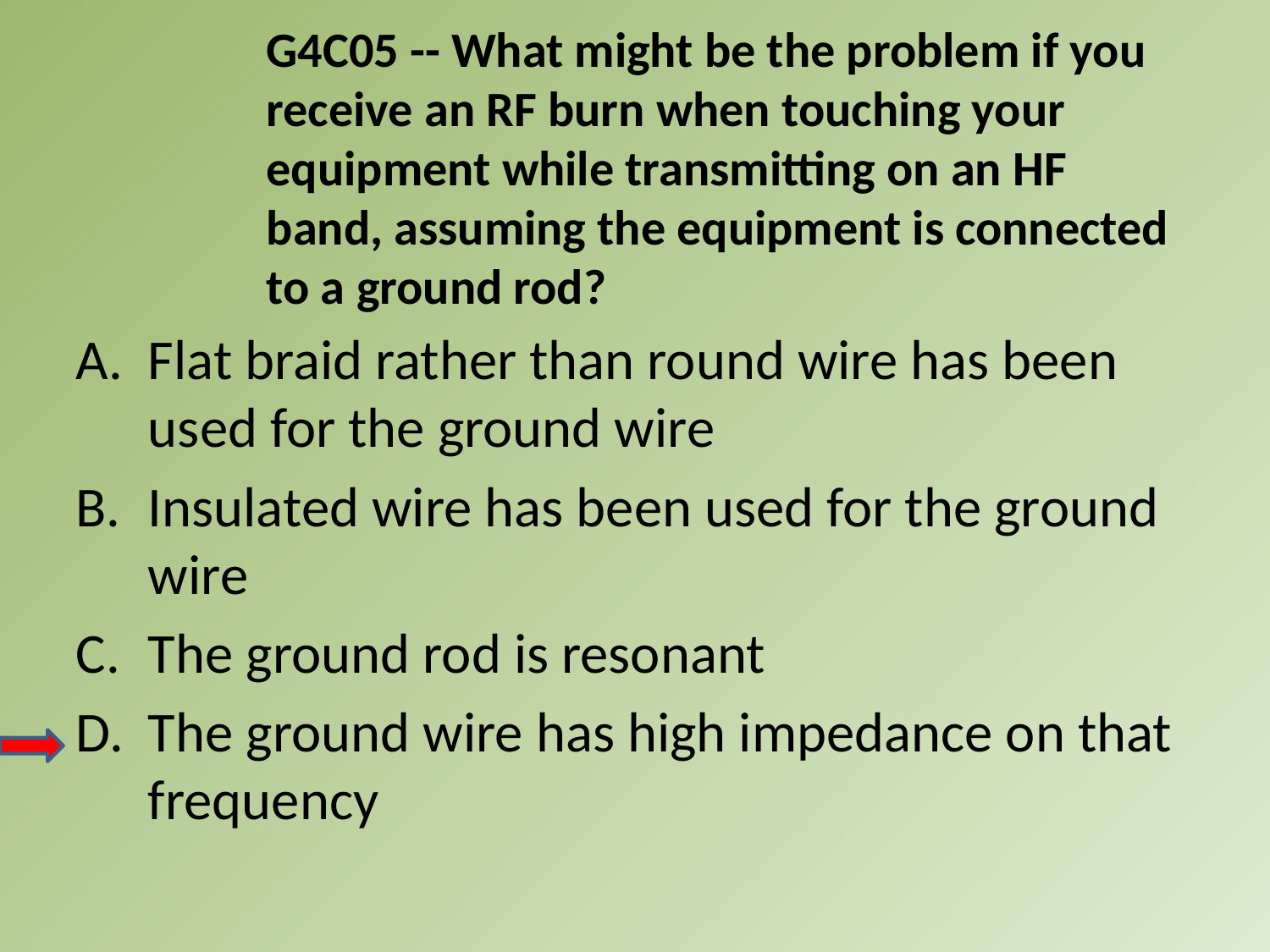

G4C05 -- What might be the problem if you receive an RF burn when touching your equipment while transmitting on an HF band, assuming the equipment is connected to a ground rod?
A.	Flat braid rather than round wire has been used for the ground wire
B.	Insulated wire has been used for the ground wire
C.	The ground rod is resonant
D.	The ground wire has high impedance on that frequency